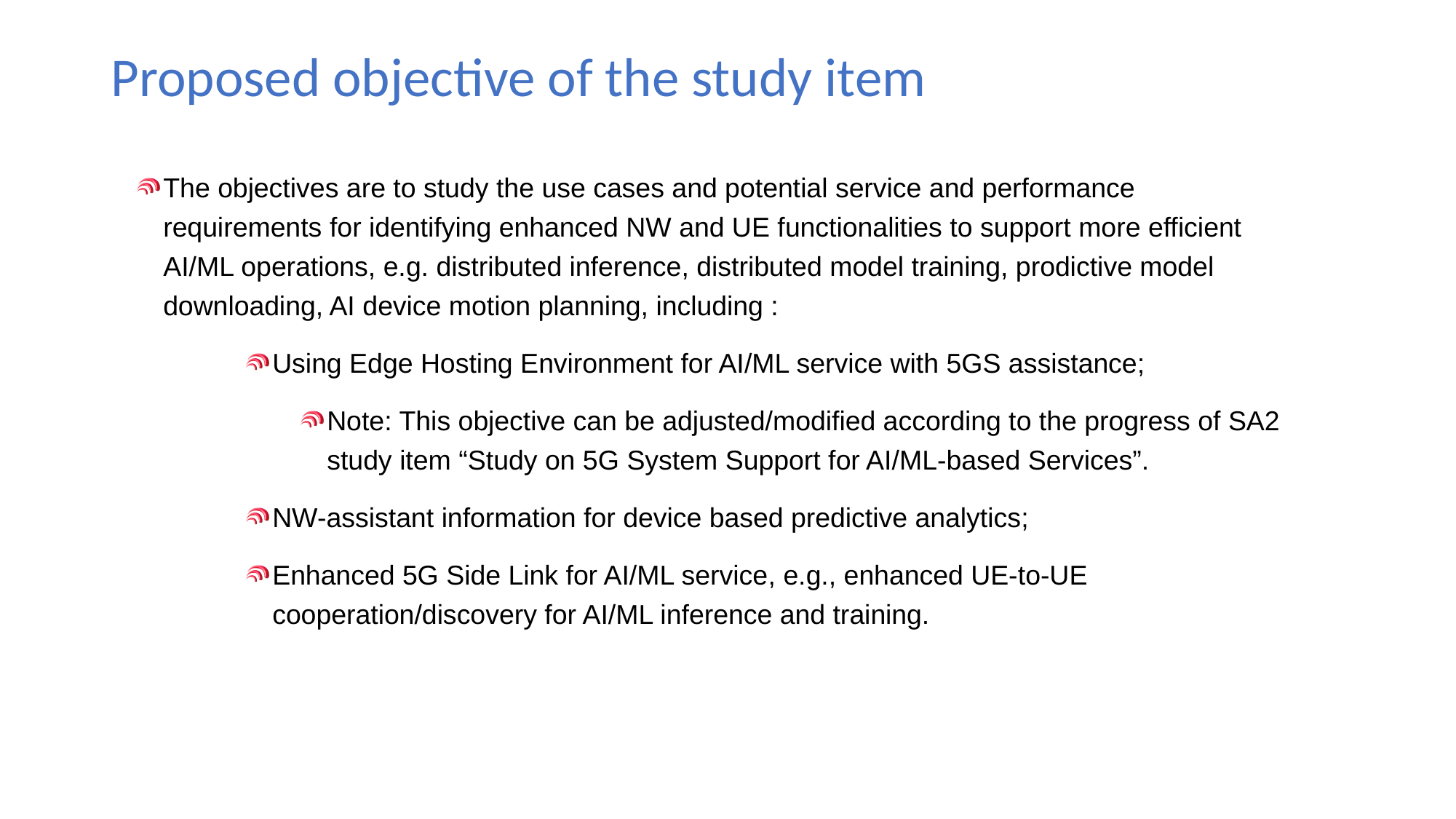

# Proposed objective of the study item
The objectives are to study the use cases and potential service and performance requirements for identifying enhanced NW and UE functionalities to support more efficient AI/ML operations, e.g. distributed inference, distributed model training, prodictive model downloading, AI device motion planning, including :
Using Edge Hosting Environment for AI/ML service with 5GS assistance;
Note: This objective can be adjusted/modified according to the progress of SA2 study item “Study on 5G System Support for AI/ML-based Services”.
NW-assistant information for device based predictive analytics;
Enhanced 5G Side Link for AI/ML service, e.g., enhanced UE-to-UE cooperation/discovery for AI/ML inference and training.